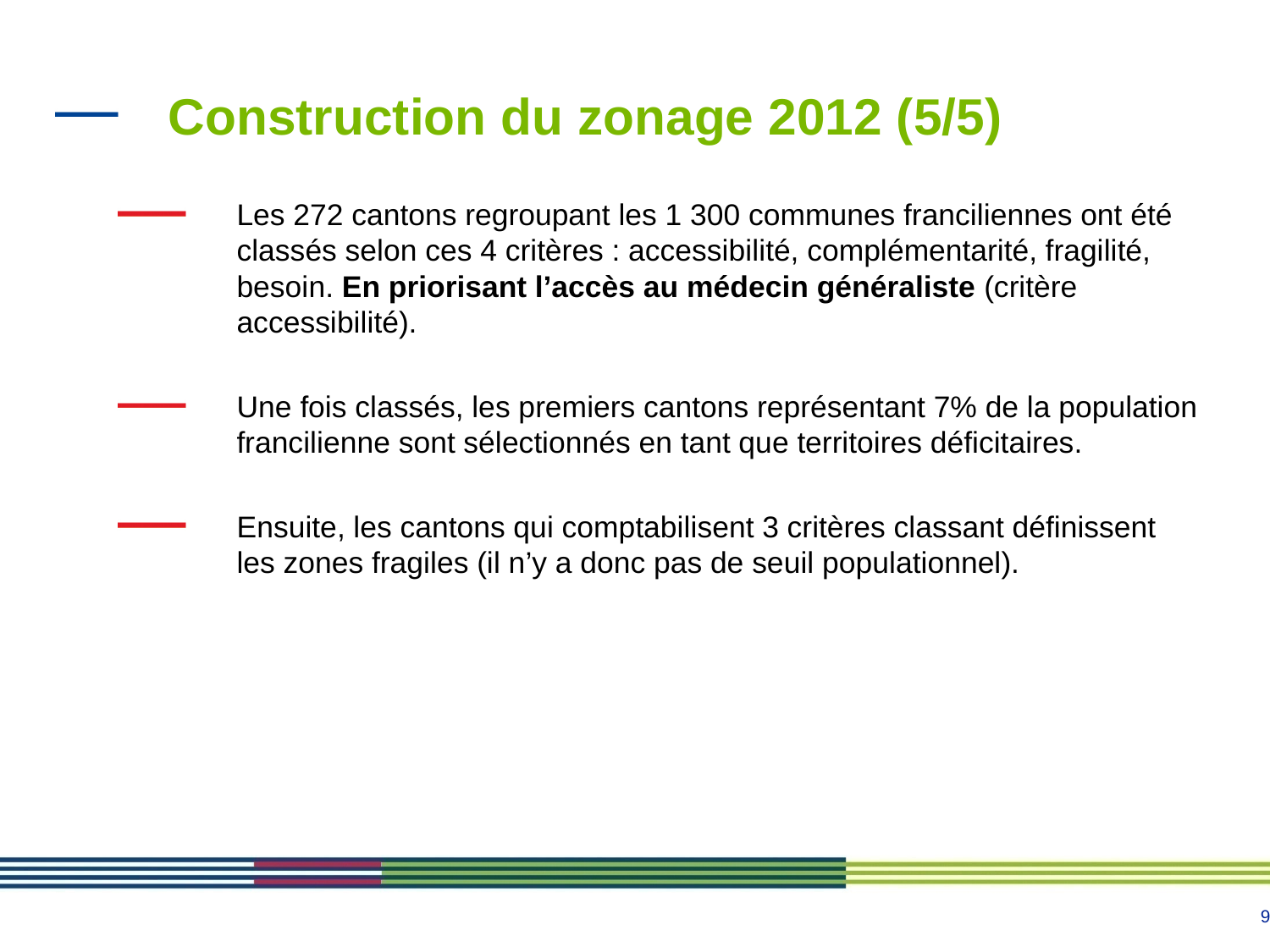

Construction du zonage 2012 (5/5)
Les 272 cantons regroupant les 1 300 communes franciliennes ont été classés selon ces 4 critères : accessibilité, complémentarité, fragilité, besoin. En priorisant l’accès au médecin généraliste (critère accessibilité).

Une fois classés, les premiers cantons représentant 7% de la population francilienne sont sélectionnés en tant que territoires déficitaires.

Ensuite, les cantons qui comptabilisent 3 critères classant définissent les zones fragiles (il n’y a donc pas de seuil populationnel).